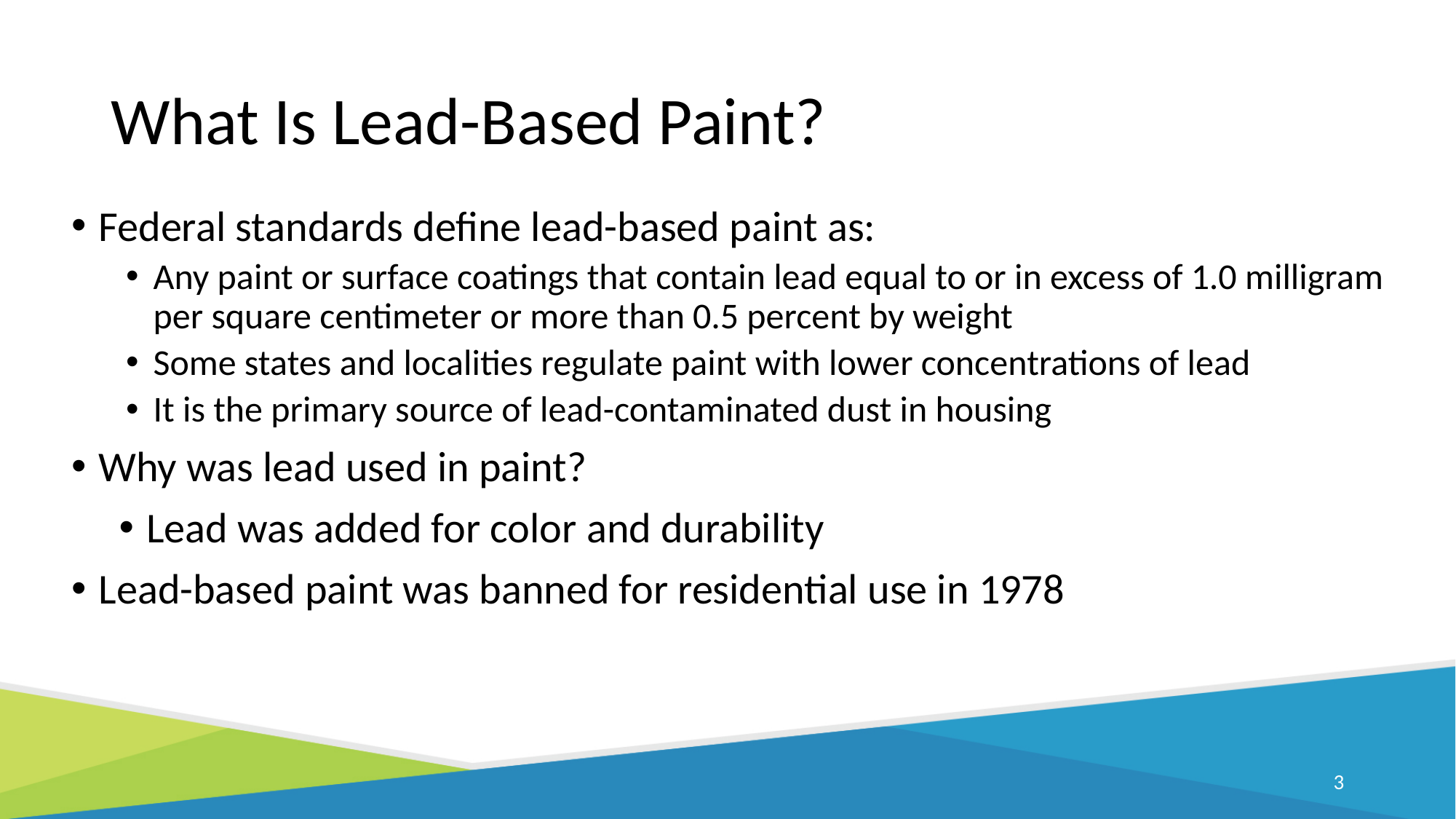

# What Is Lead-Based Paint?
Federal standards define lead-based paint as:
Any paint or surface coatings that contain lead equal to or in excess of 1.0 milligram per square centimeter or more than 0.5 percent by weight
Some states and localities regulate paint with lower concentrations of lead
It is the primary source of lead-contaminated dust in housing
Why was lead used in paint?
Lead was added for color and durability
Lead-based paint was banned for residential use in 1978
3